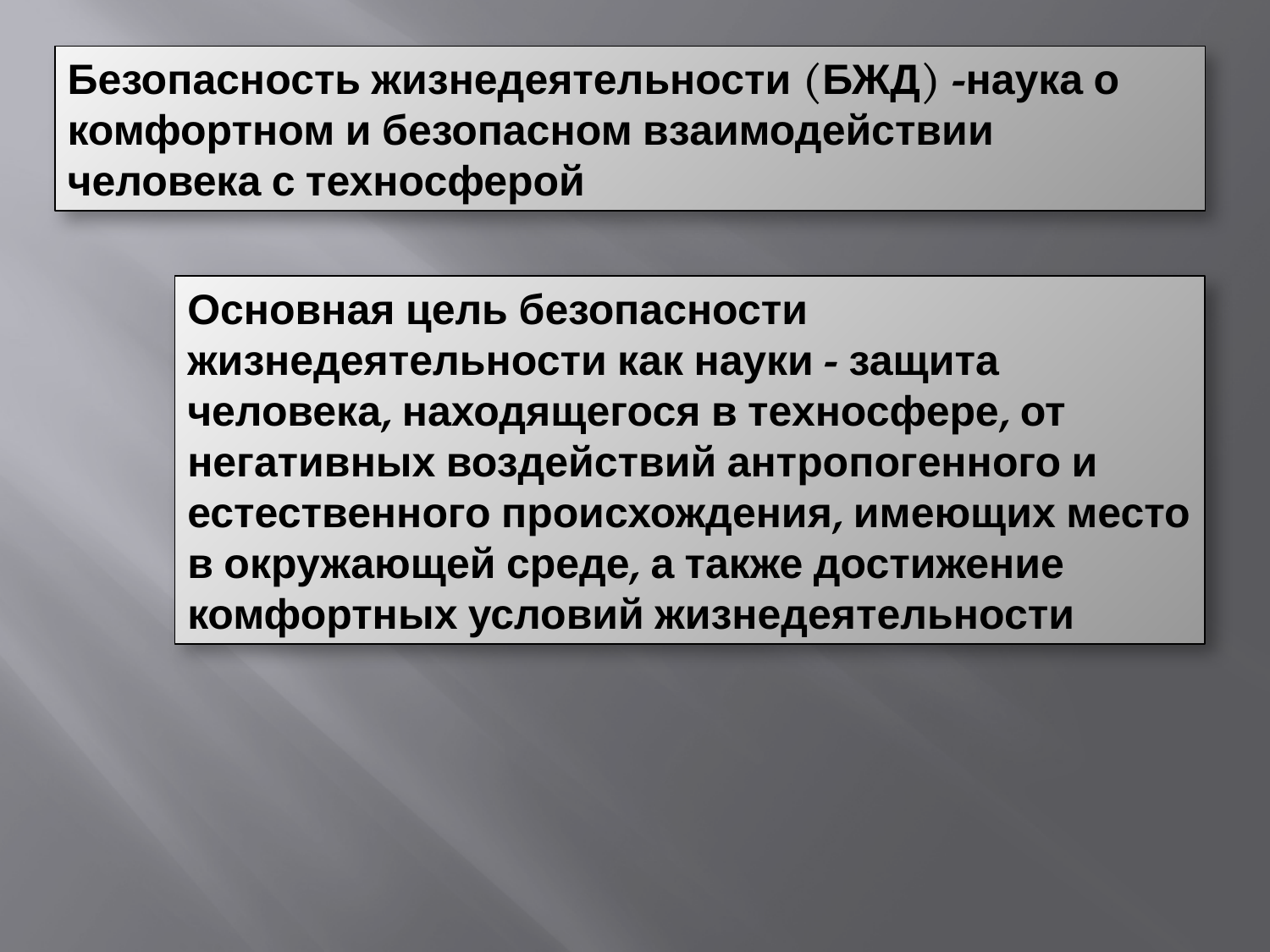

Безопасность жизнедеятельности (БЖД) -наука о комфортном и безопасном взаимодействии человека с техносферой
Основная цель безопасности жизнедеятельности как науки - защита человека, находящегося в техносфере, от негативных воздействий антропогенного и естественного происхождения, имеющих место в окружающей среде, а также достижение комфортных условий жизнедеятельности